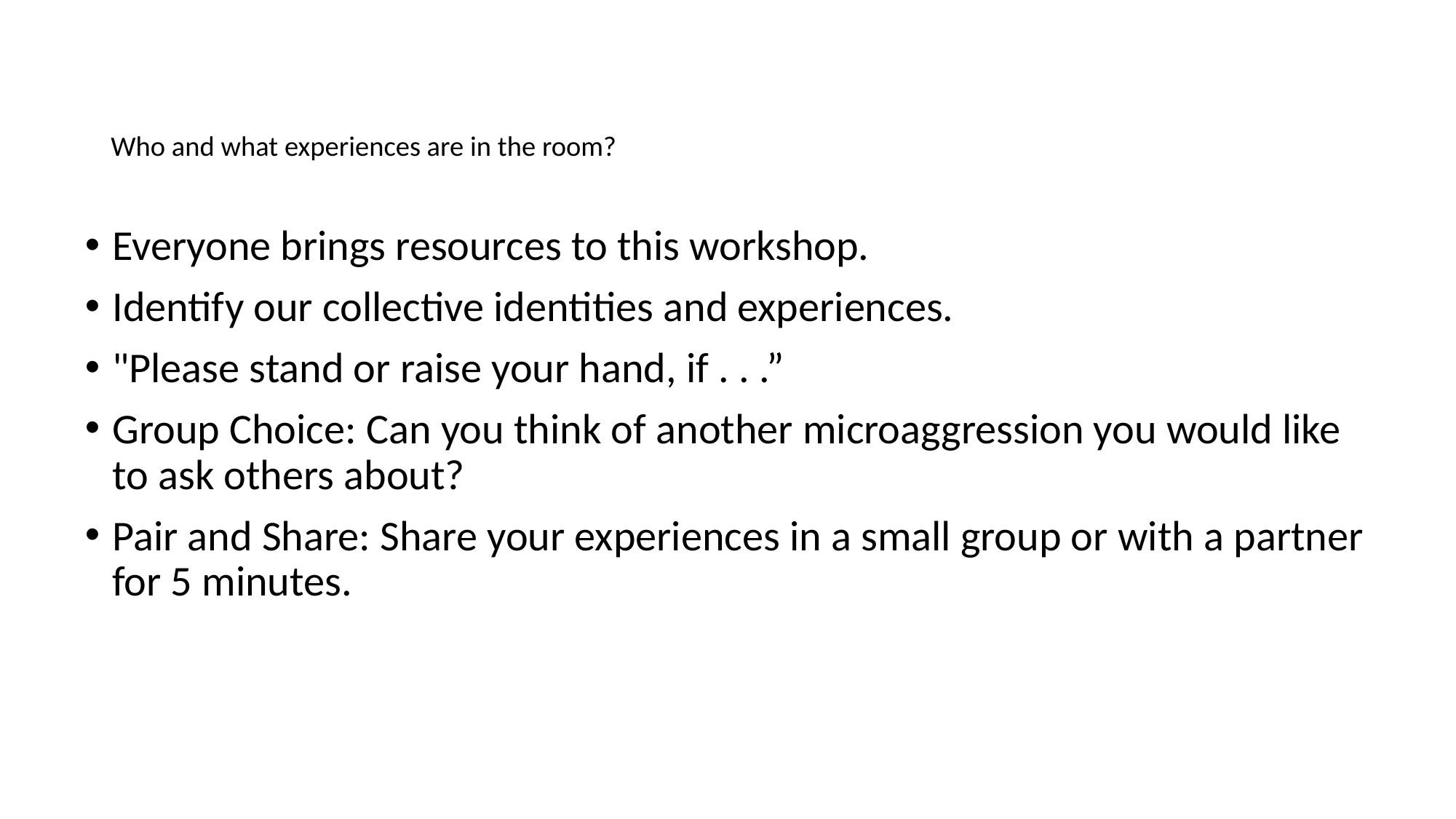

# Who and what experiences are in the room?
Everyone brings resources to this workshop.
Identify our collective identities and experiences.
"Please stand or raise your hand, if . . .”
Group Choice: Can you think of another microaggression you would like to ask others about?
Pair and Share: Share your experiences in a small group or with a partner for 5 minutes.